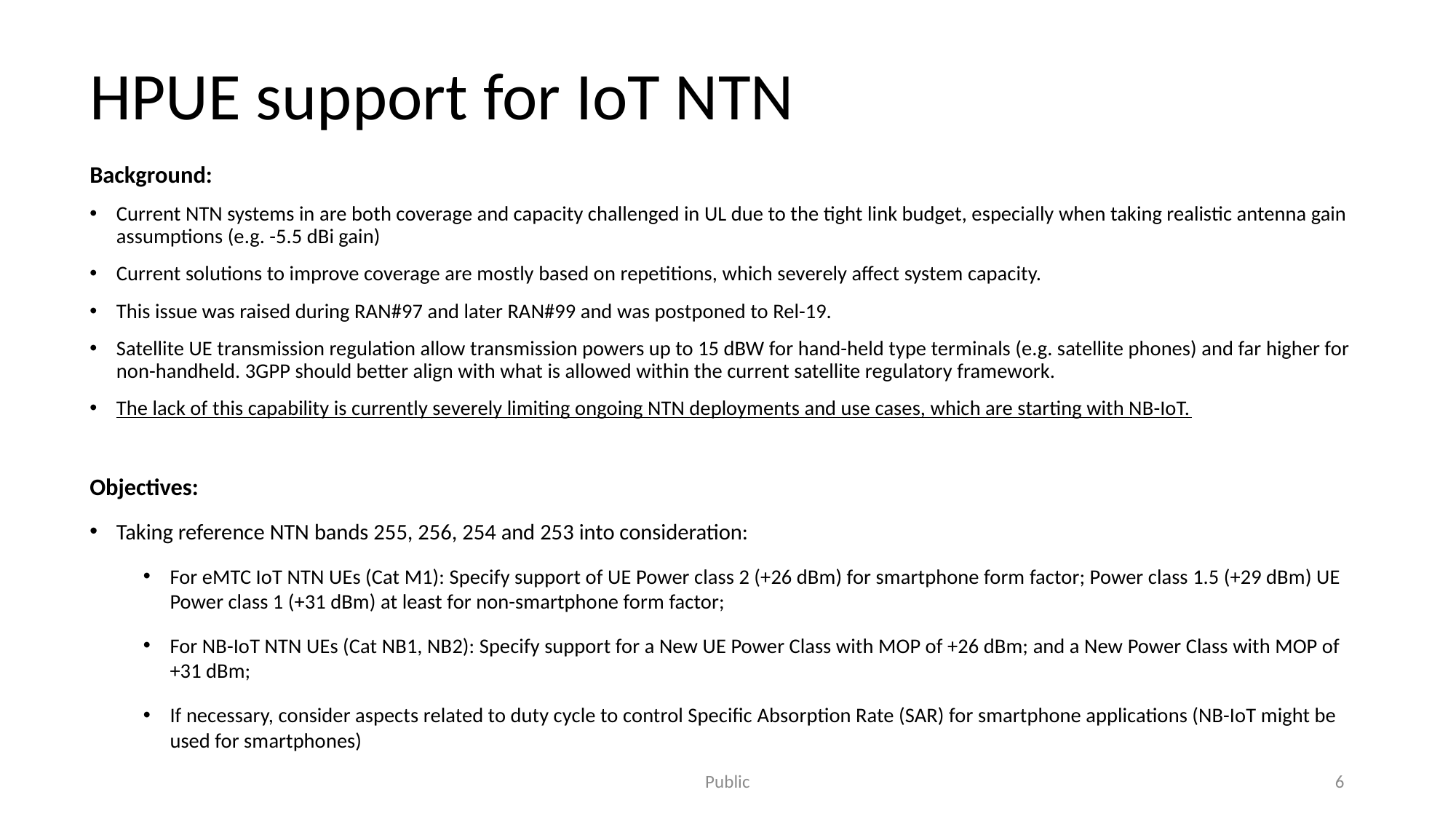

# HPUE support for IoT NTN
Background:
Current NTN systems in are both coverage and capacity challenged in UL due to the tight link budget, especially when taking realistic antenna gain assumptions (e.g. -5.5 dBi gain)
Current solutions to improve coverage are mostly based on repetitions, which severely affect system capacity.
This issue was raised during RAN#97 and later RAN#99 and was postponed to Rel-19.
Satellite UE transmission regulation allow transmission powers up to 15 dBW for hand-held type terminals (e.g. satellite phones) and far higher for non-handheld. 3GPP should better align with what is allowed within the current satellite regulatory framework.
The lack of this capability is currently severely limiting ongoing NTN deployments and use cases, which are starting with NB-IoT.

Objectives:
Taking reference NTN bands 255, 256, 254 and 253 into consideration:
For eMTC IoT NTN UEs (Cat M1): Specify support of UE Power class 2 (+26 dBm) for smartphone form factor; Power class 1.5 (+29 dBm) UE Power class 1 (+31 dBm) at least for non-smartphone form factor;
For NB-IoT NTN UEs (Cat NB1, NB2): Specify support for a New UE Power Class with MOP of +26 dBm; and a New Power Class with MOP of +31 dBm;
If necessary, consider aspects related to duty cycle to control Specific Absorption Rate (SAR) for smartphone applications (NB-IoT might be used for smartphones)
Public
6